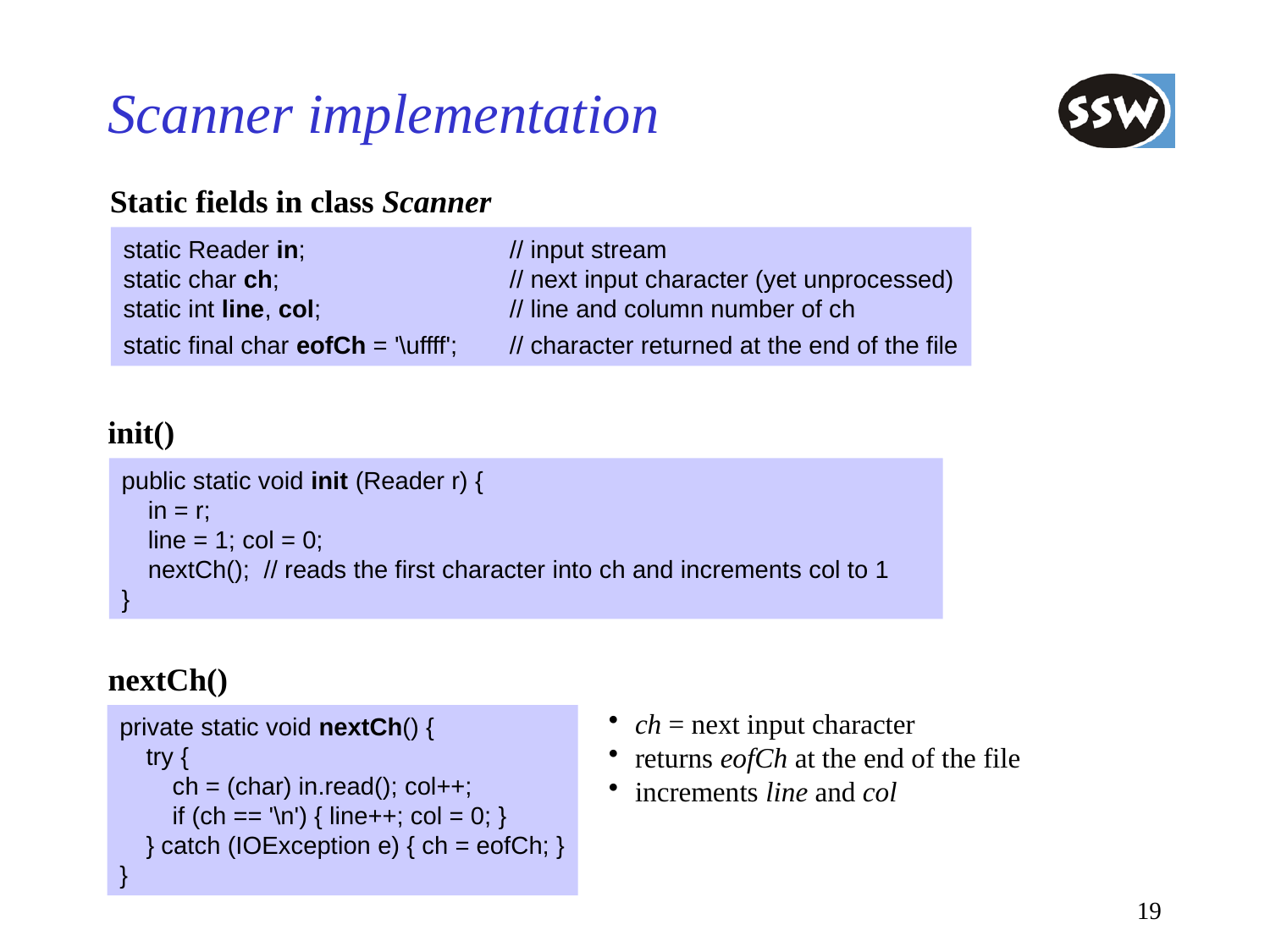

# Scanner implementation
Static fields in class Scanner
static Reader in;	// input stream
static char ch;	// next input character (yet unprocessed)
static int line, col;	// line and column number of ch
static final char eofCh = '\uffff';	// character returned at the end of the file
init()
public static void init (Reader r) {
	in = r;
	line = 1; col = 0;
	nextCh();  // reads the first character into ch and increments col to 1
}
nextCh()
ch = next input character
returns eofCh at the end of the file
increments line and col
private static void nextCh() {
	try {
		ch = (char) in.read(); col++;
		if (ch == '\n') { line++; col = 0; }
	} catch (IOException e) { ch = eofCh; }
}
19